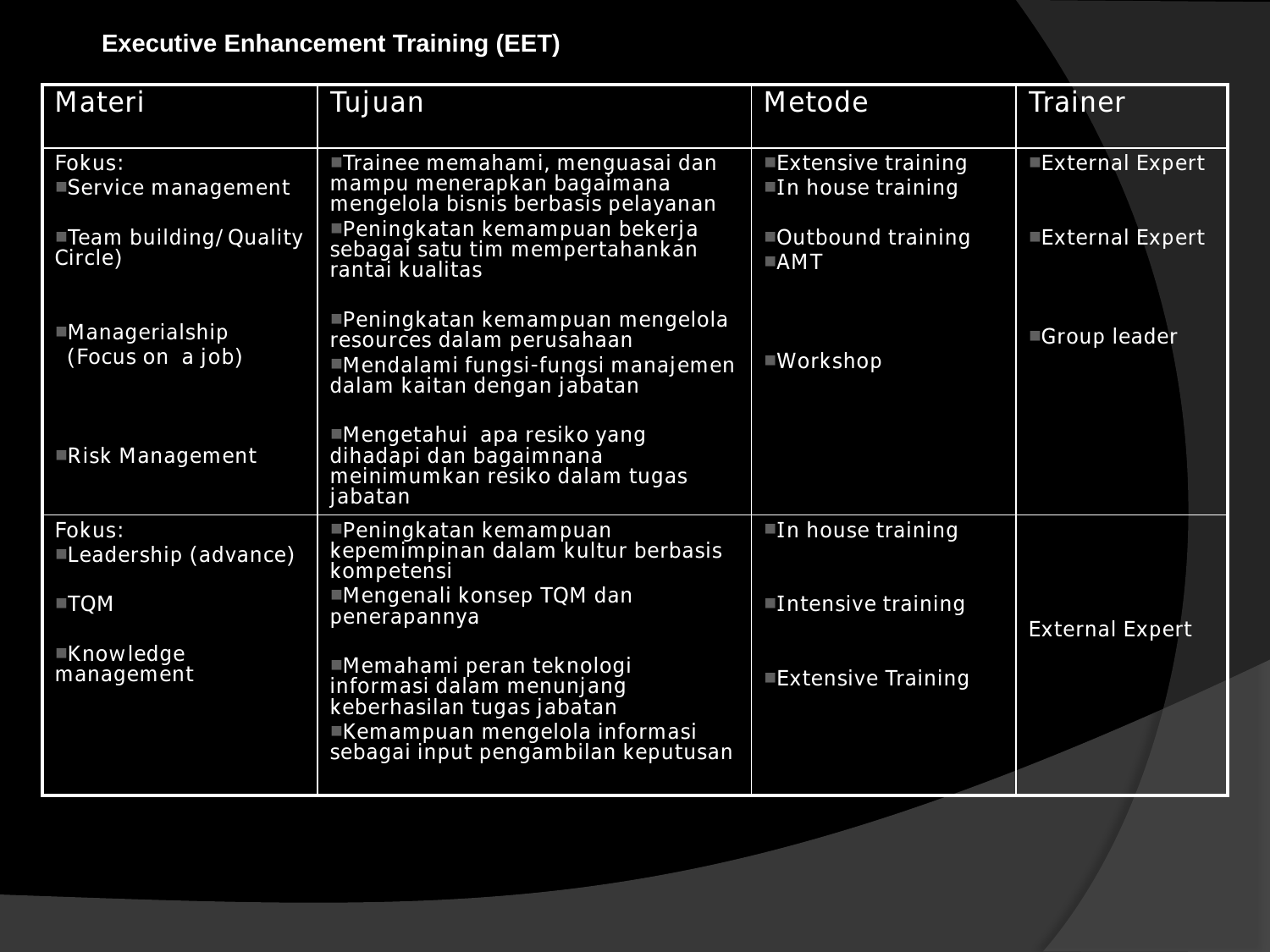

# Executive Enhancement Training (EET)
| Materi | Tujuan | Metode | Trainer |
| --- | --- | --- | --- |
| Fokus: Service management Team building/Quality Circle) Managerialship (Focus on a job) Risk Management | Trainee memahami, menguasai dan mampu menerapkan bagaimana mengelola bisnis berbasis pelayanan Peningkatan kemampuan bekerja sebagai satu tim mempertahankan rantai kualitas Peningkatan kemampuan mengelola resources dalam perusahaan Mendalami fungsi-fungsi manajemen dalam kaitan dengan jabatan Mengetahui apa resiko yang dihadapi dan bagaimnana meinimumkan resiko dalam tugas jabatan | Extensive training In house training Outbound training AMT Workshop | External Expert External Expert Group leader |
| Fokus: Leadership (advance) TQM Knowledge management | Peningkatan kemampuan kepemimpinan dalam kultur berbasis kompetensi Mengenali konsep TQM dan penerapannya Memahami peran teknologi informasi dalam menunjang keberhasilan tugas jabatan Kemampuan mengelola informasi sebagai input pengambilan keputusan | In house training Intensive training Extensive Training | External Expert |